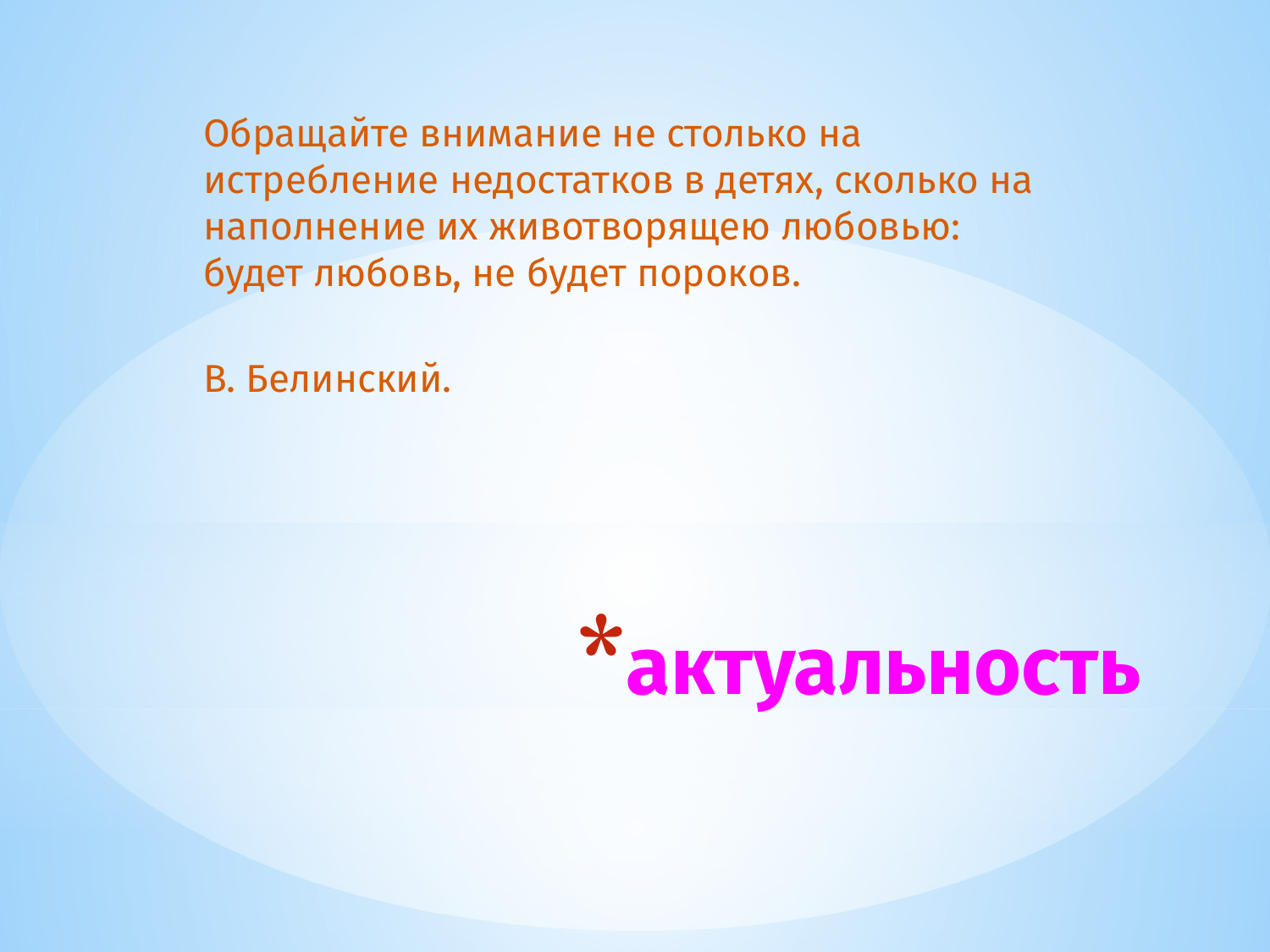

Обращайте внимание не столько на истребление недостатков в детях, сколько на наполнение их животворящею любовью: будет любовь, не будет пороков.
                                                                                В. Белинский.
# актуальность